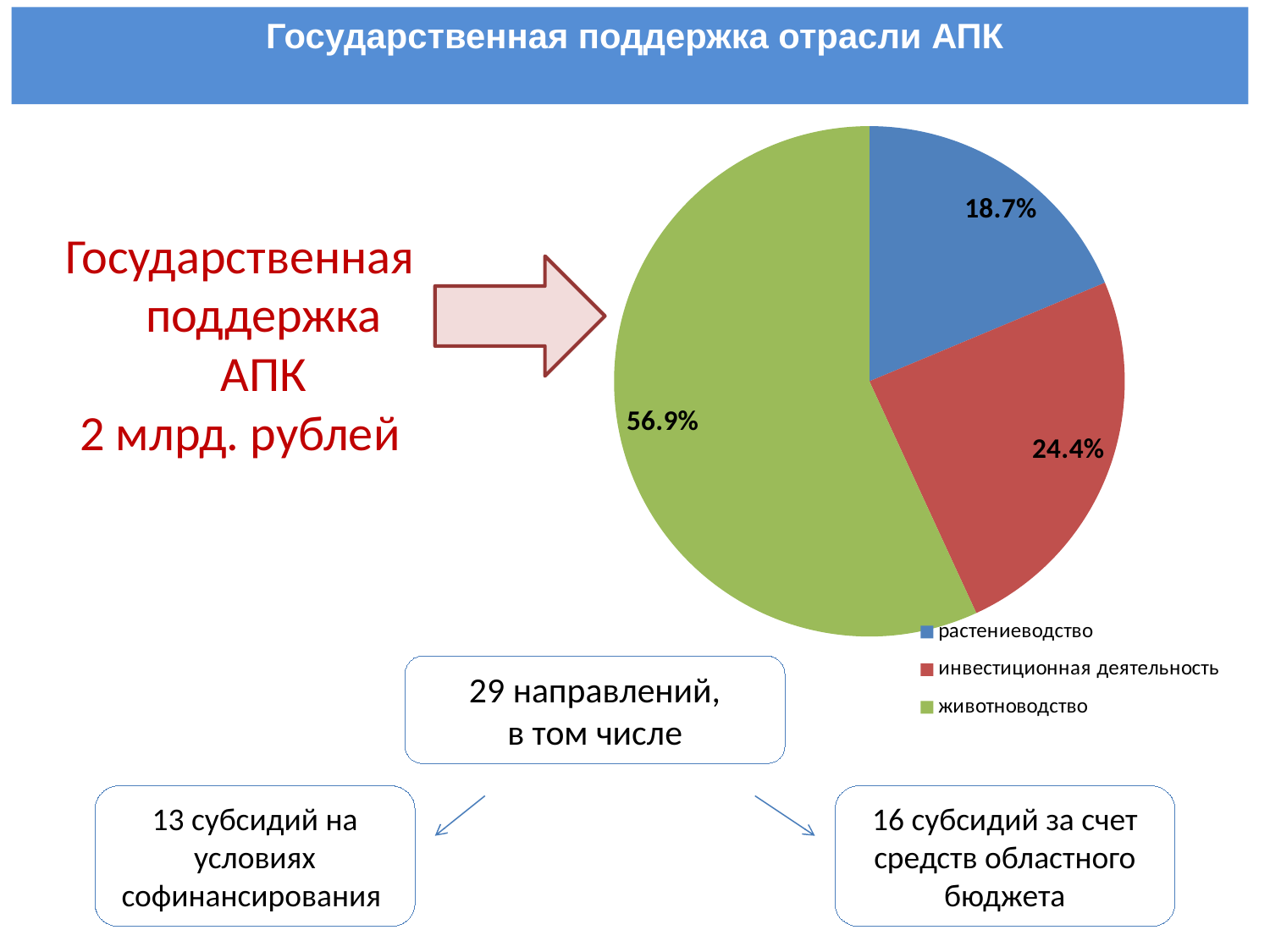

Государственная поддержка отрасли АПК

### Chart

| Category | растениеводство инвестиционная деятельность животноводство |
|---|---|
| растениеводство | 0.18687490499999998 |
| инвестиционная деятельность | 0.244353747 |
| животноводство | 0.568771348 |
Государственная поддержка АПК
2 млрд. рублей

29 направлений,
в том числе
13 субсидий на условиях софинансирования
16 субсидий за счет средств областного бюджета